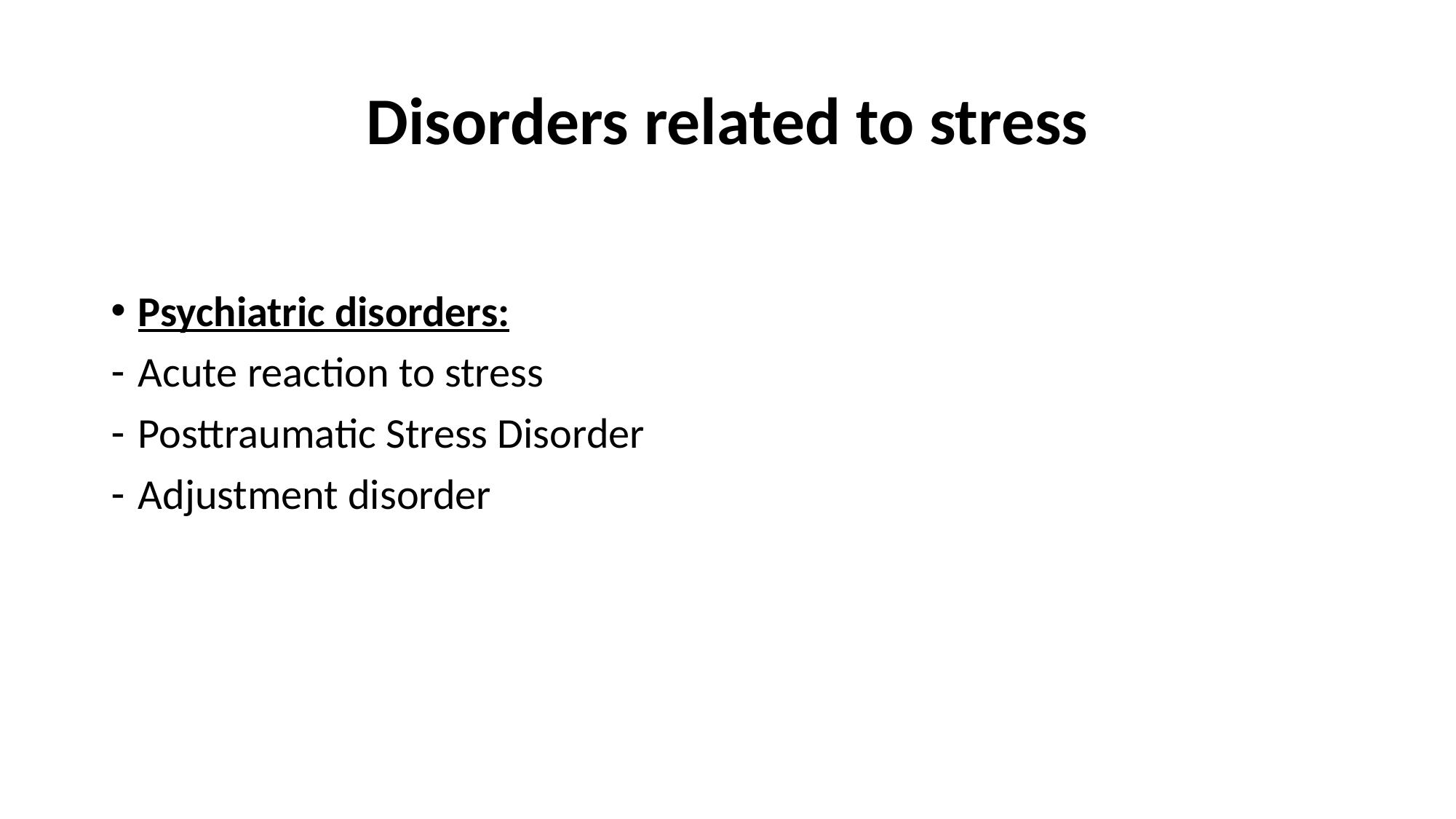

# Disorders related to stress

Psychiatric disorders:
Acute reaction to stress
Posttraumatic Stress Disorder
Adjustment disorder